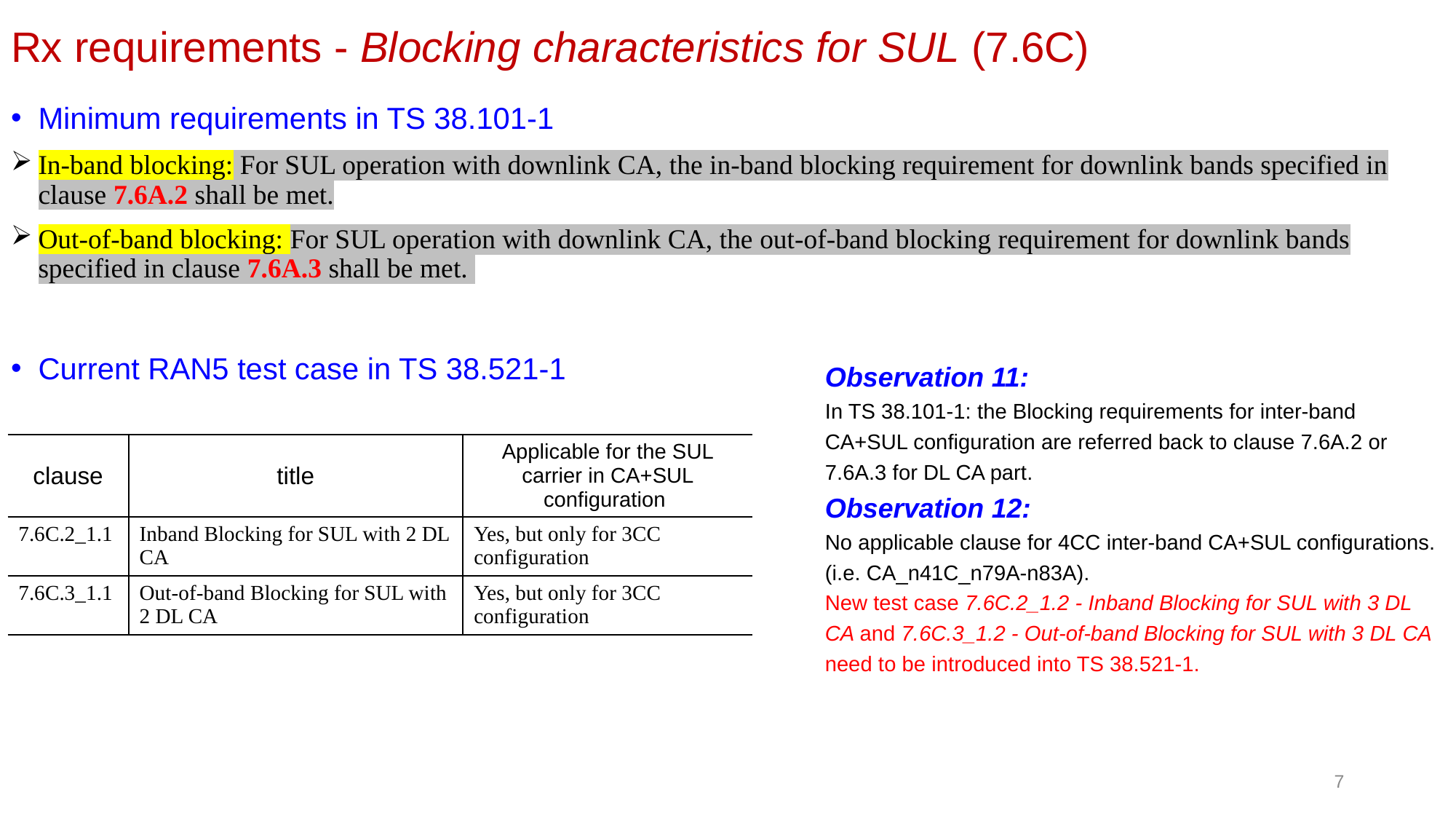

# Rx requirements - Blocking characteristics for SUL (7.6C)
Minimum requirements in TS 38.101-1
In-band blocking: For SUL operation with downlink CA, the in-band blocking requirement for downlink bands specified in clause 7.6A.2 shall be met.
Out-of-band blocking: For SUL operation with downlink CA, the out-of-band blocking requirement for downlink bands specified in clause 7.6A.3 shall be met.

Current RAN5 test case in TS 38.521-1

Observation 11:
In TS 38.101-1: the Blocking requirements for inter-band CA+SUL configuration are referred back to clause 7.6A.2 or 7.6A.3 for DL CA part.
Observation 12:
No applicable clause for 4CC inter-band CA+SUL configurations. (i.e. CA_n41C_n79A-n83A).
New test case 7.6C.2_1.2 - Inband Blocking for SUL with 3 DL CA and 7.6C.3_1.2 - Out-of-band Blocking for SUL with 3 DL CA need to be introduced into TS 38.521-1.
| clause | title | Applicable for the SUL carrier in CA+SUL configuration |
| --- | --- | --- |
| 7.6C.2\_1.1 | Inband Blocking for SUL with 2 DL CA | Yes, but only for 3CC configuration |
| 7.6C.3\_1.1 | Out-of-band Blocking for SUL with 2 DL CA | Yes, but only for 3CC configuration |
7